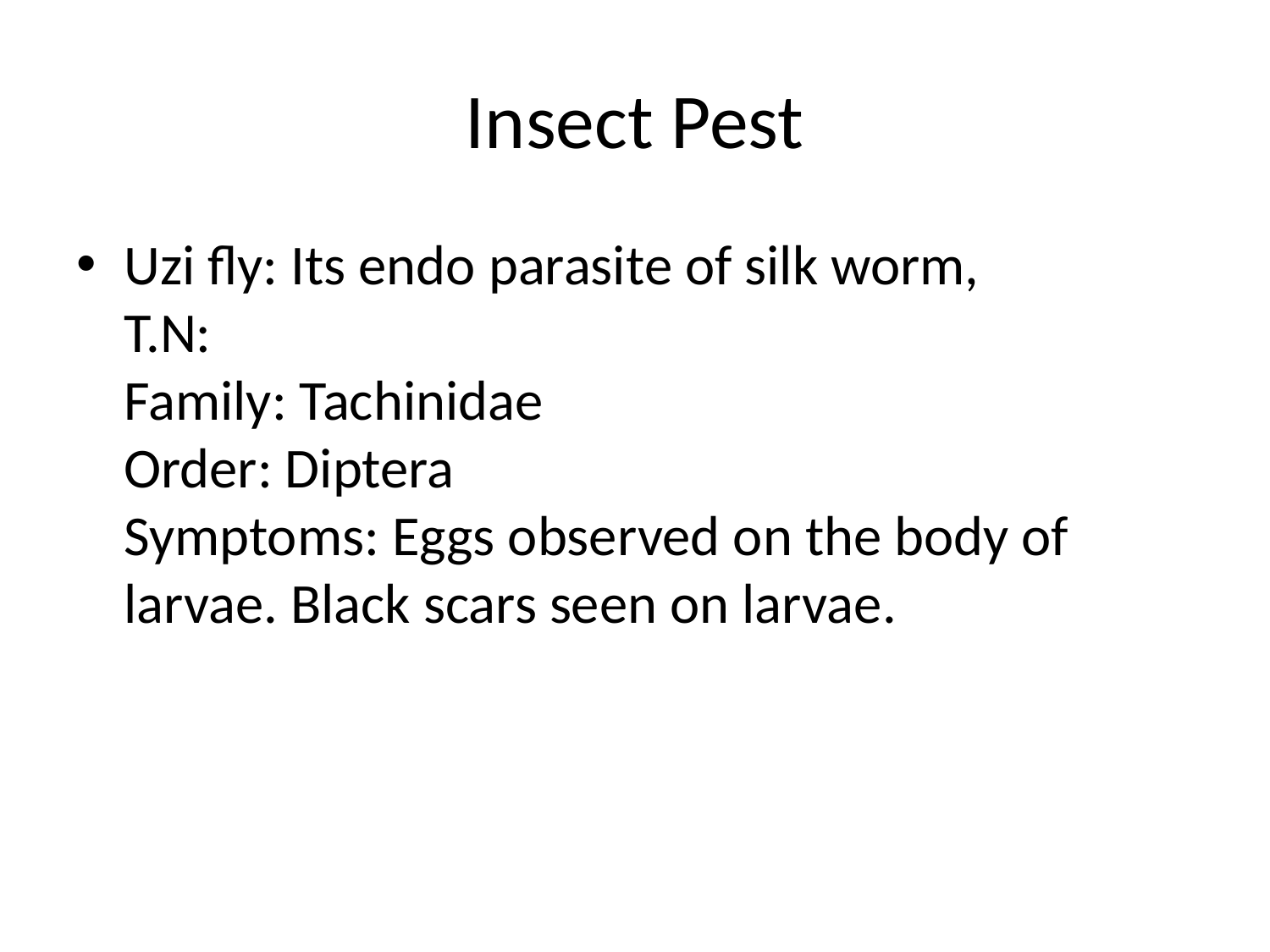

# Insect Pest
Uzi fly: Its endo parasite of silk worm,
T.N:
Family: Tachinidae
Order: Diptera
Symptoms: Eggs observed on the body of larvae. Black scars seen on larvae.